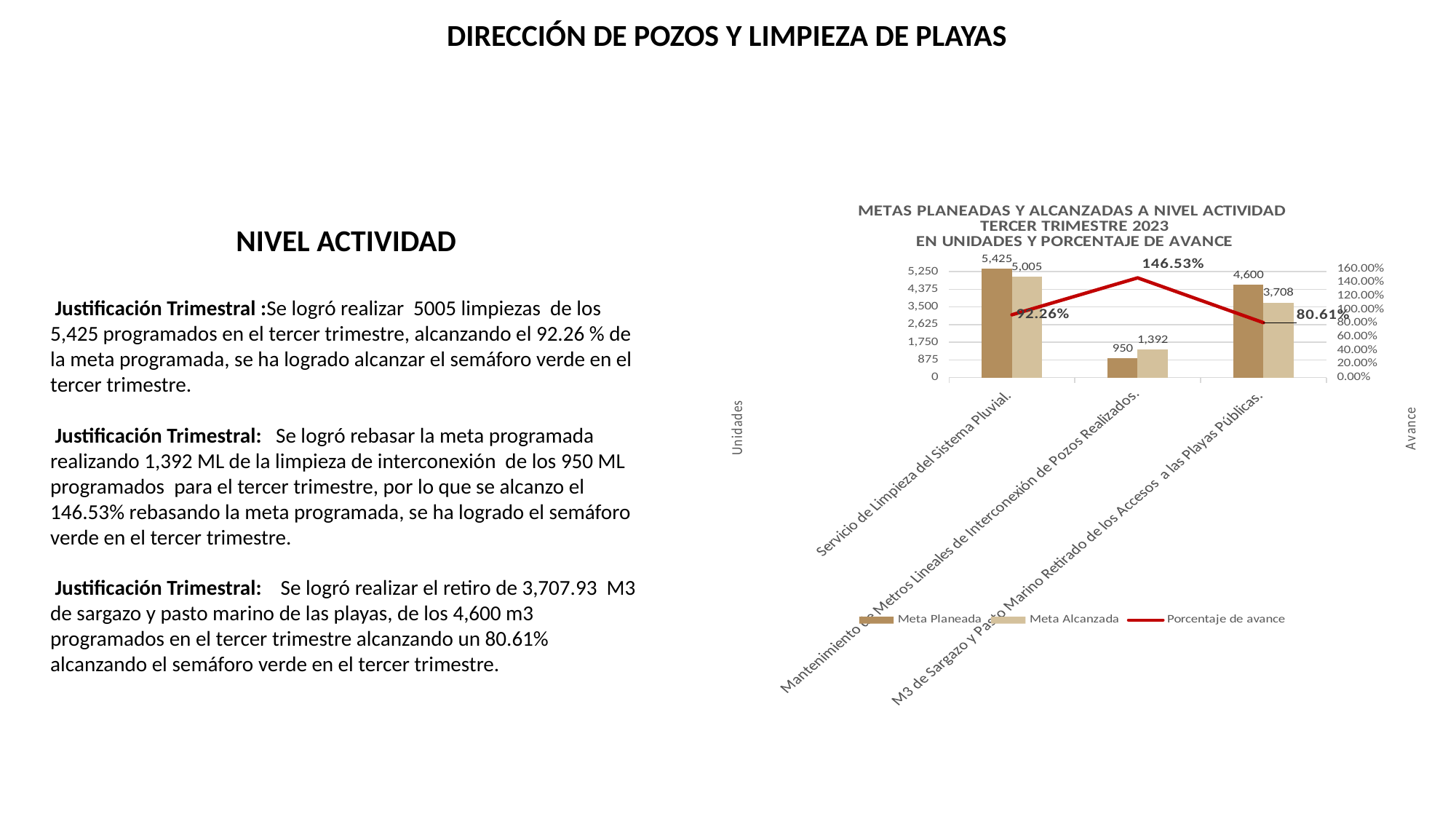

DIRECCIÓN DE POZOS Y LIMPIEZA DE PLAYAS

NIVEL ACTIVIDAD

 Justificación Trimestral :Se logró realizar  5005 limpiezas  de los 5,425 programados en el tercer trimestre, alcanzando el 92.26 % de la meta programada, se ha logrado alcanzar el semáforo verde en el tercer trimestre.

 Justificación Trimestral:   Se logró rebasar la meta programada realizando 1,392 ML de la limpieza de interconexión  de los 950 ML programados  para el tercer trimestre, por lo que se alcanzo el 146.53% rebasando la meta programada, se ha logrado el semáforo verde en el tercer trimestre.

 Justificación Trimestral:    Se logró realizar el retiro de 3,707.93  M3 de sargazo y pasto marino de las playas, de los 4,600 m3 programados en el tercer trimestre alcanzando un 80.61% alcanzando el semáforo verde en el tercer trimestre.

### Chart: METAS PLANEADAS Y ALCANZADAS A NIVEL ACTIVIDAD
TERCER TRIMESTRE 2023
EN UNIDADES Y PORCENTAJE DE AVANCE

| Category | Meta Planeada | Meta Alcanzada |  |
|---|---|---|---|
| Servicio de Limpieza del Sistema Pluvial.  | 5425.0 | 5005.0 | 0.9225806451612903 |
| Mantenimiento de Metros Lineales de Interconexión de Pozos Realizados. | 950.0 | 1392.0 | 1.4652631578947368 |
| M3 de Sargazo y Pasto Marino Retirado de los Accesos  a las Playas Públicas.  | 4600.0 | 3707.93 | 0.8060717391304347 |